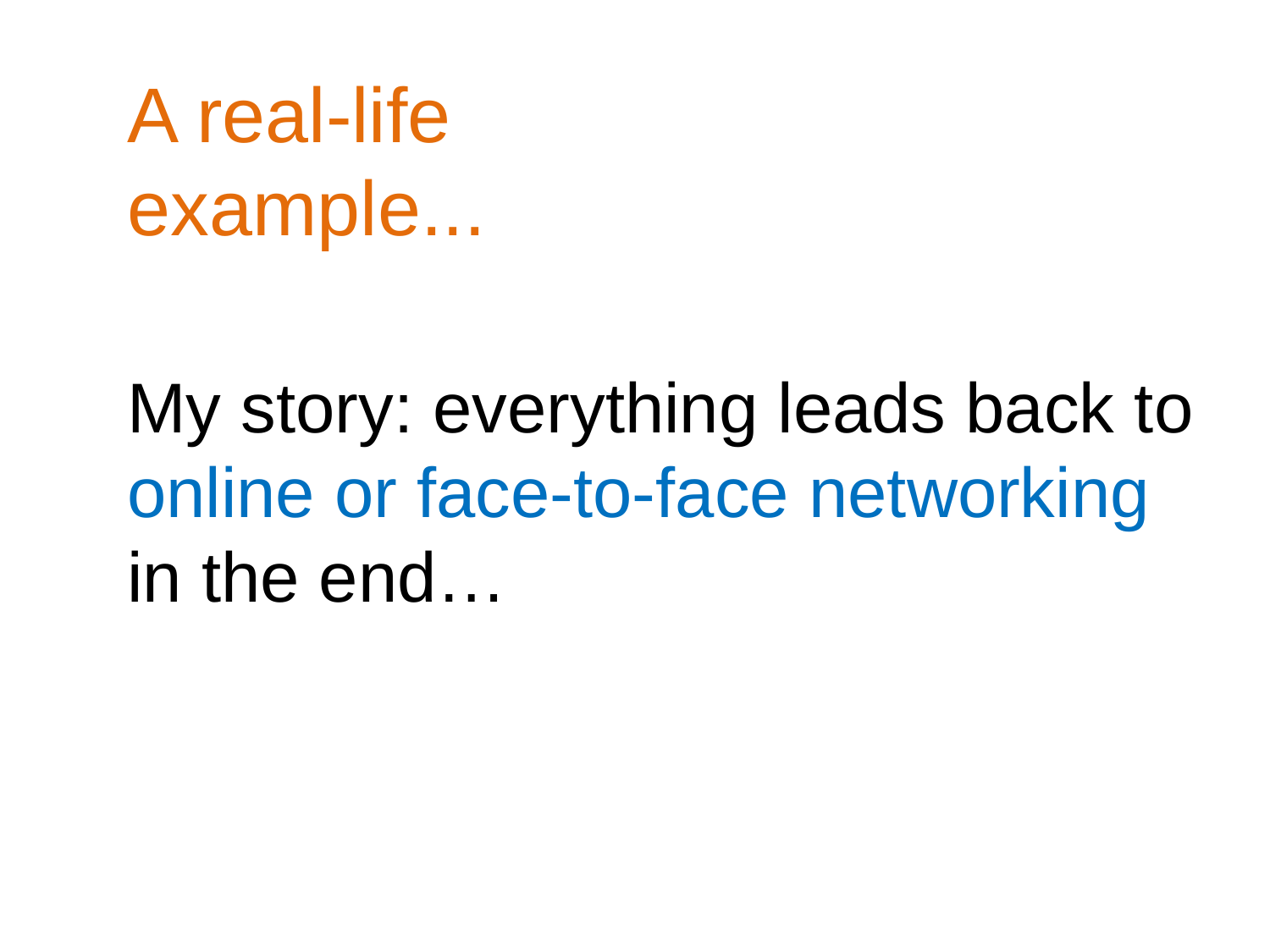

A real-life example...
My story: everything leads back to online or face-to-face networking in the end…